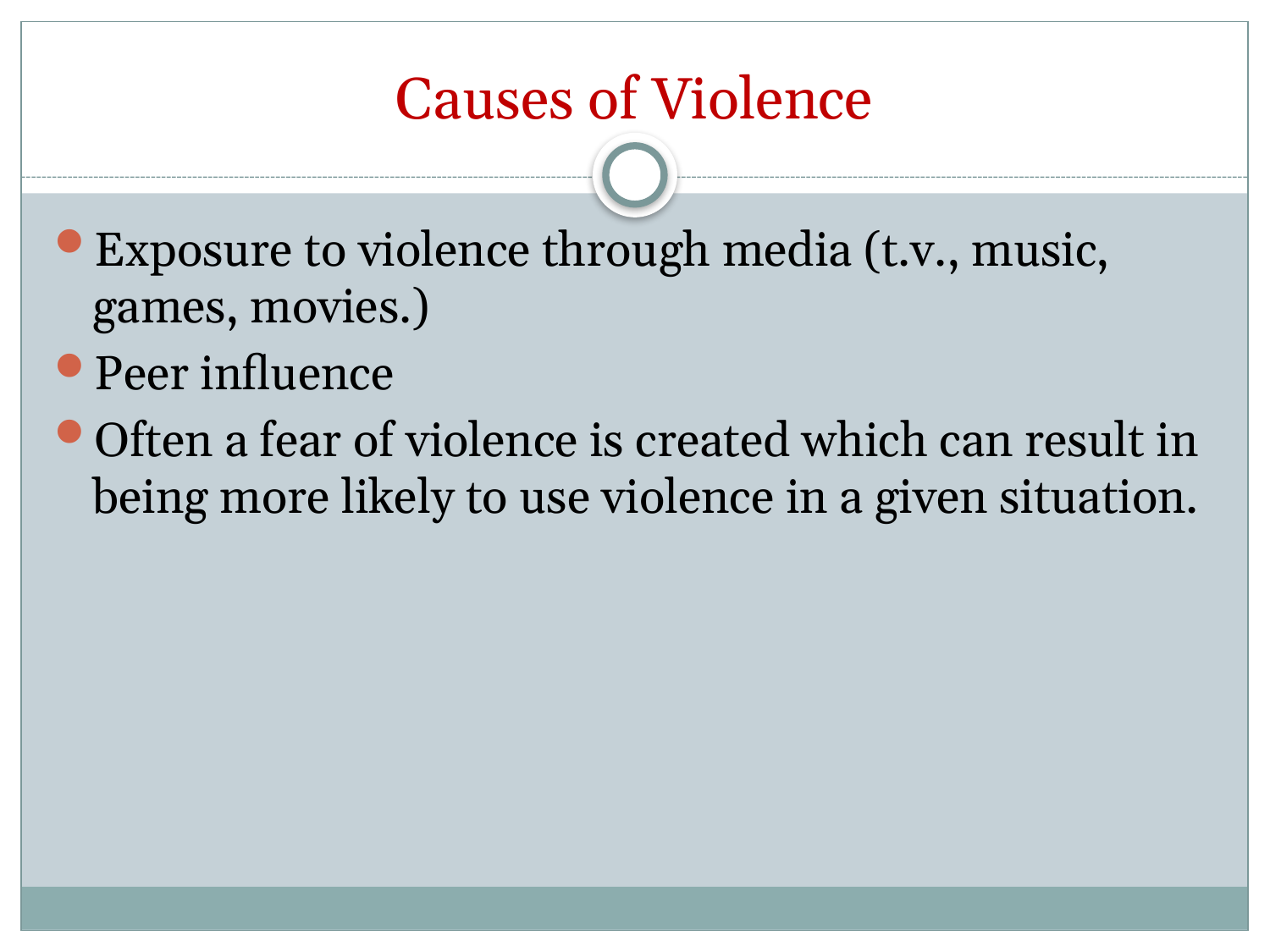

# Causes of Violence
Exposure to violence through media (t.v., music, games, movies.)
Peer influence
Often a fear of violence is created which can result in being more likely to use violence in a given situation.